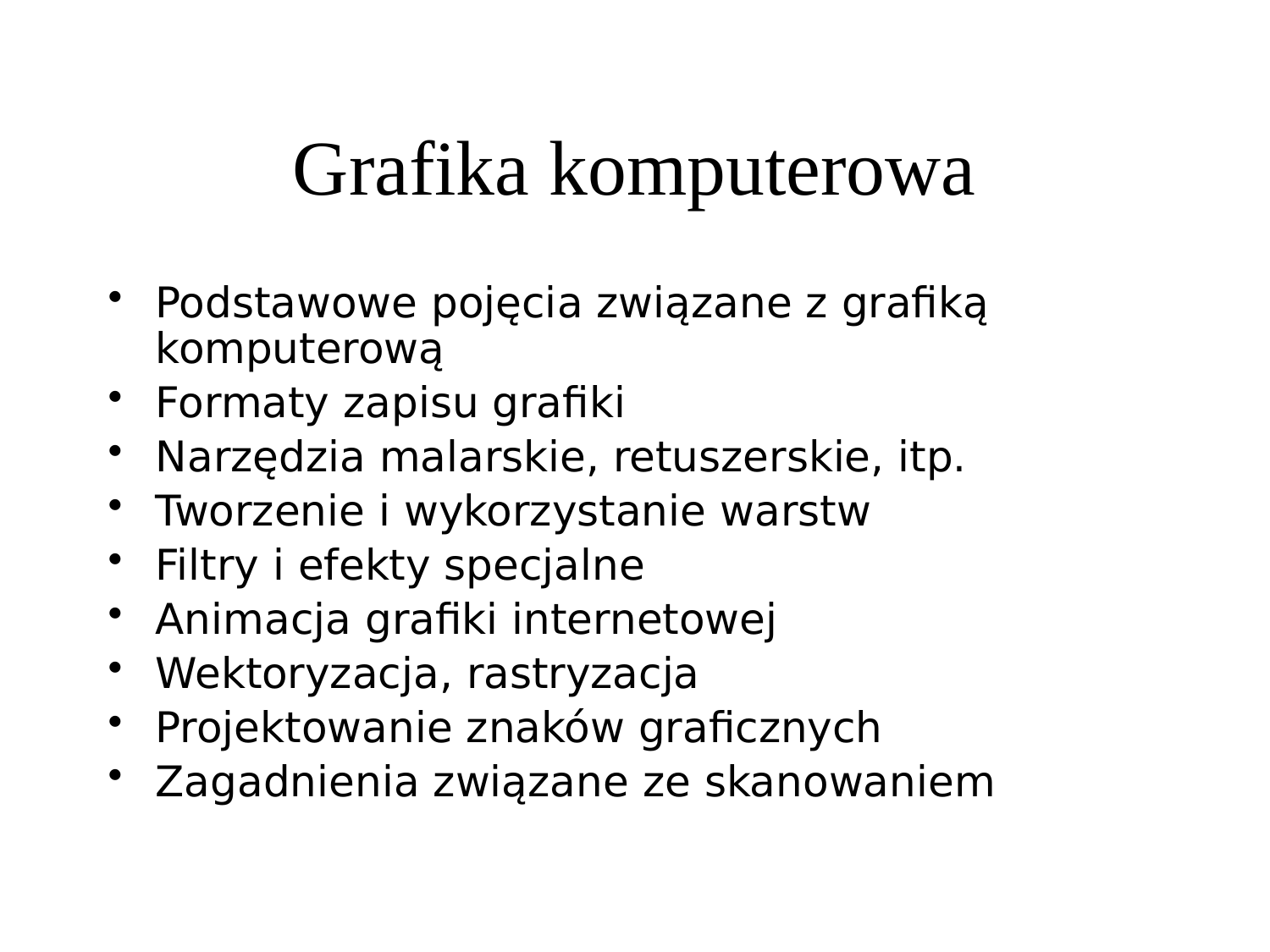

# Grafika komputerowa
Podstawowe pojęcia związane z grafiką komputerową
Formaty zapisu grafiki
Narzędzia malarskie, retuszerskie, itp.
Tworzenie i wykorzystanie warstw
Filtry i efekty specjalne
Animacja grafiki internetowej
Wektoryzacja, rastryzacja
Projektowanie znaków graficznych
Zagadnienia związane ze skanowaniem